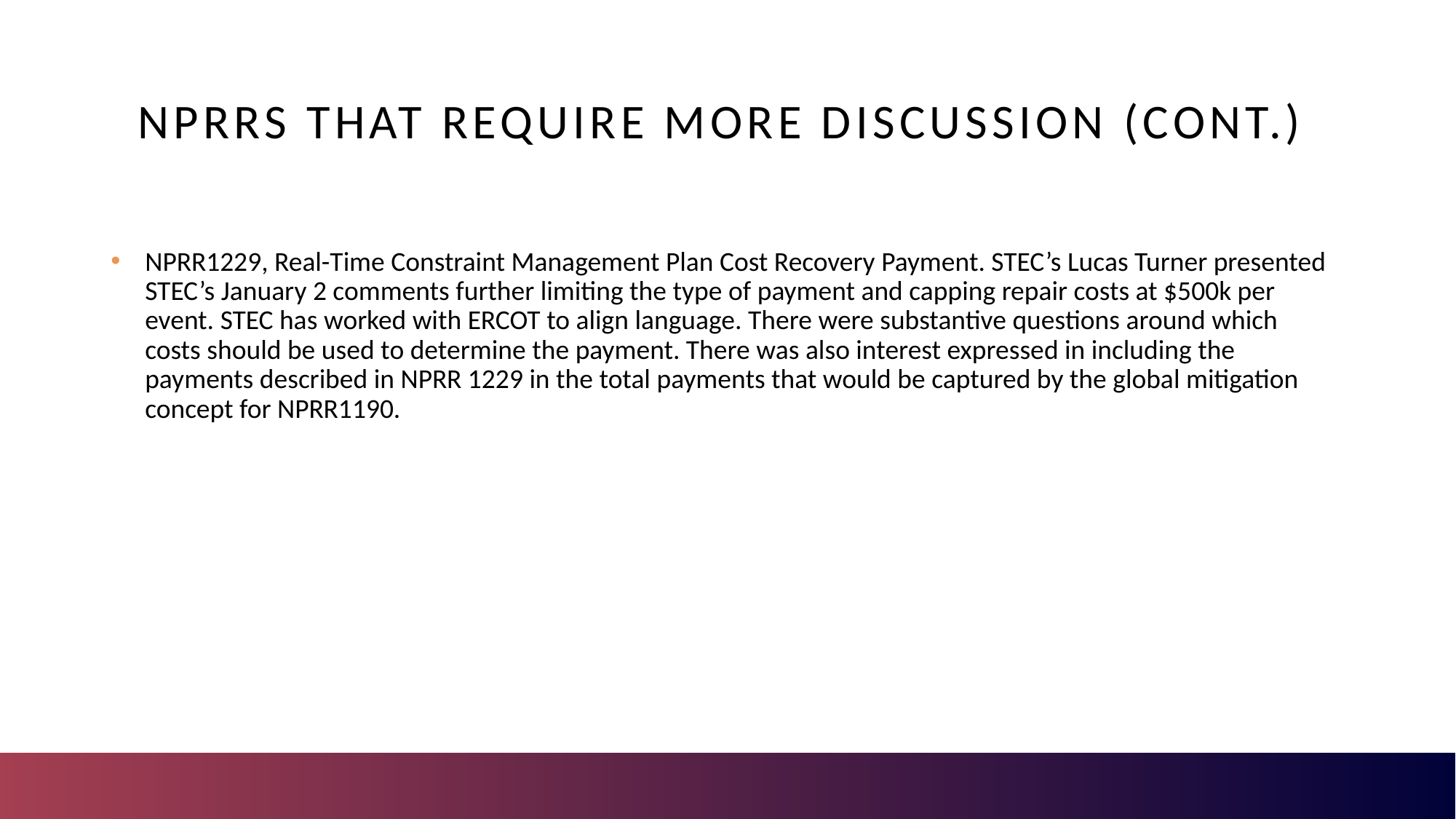

# NPRRS that require more discussion (cont.)
NPRR1229, Real-Time Constraint Management Plan Cost Recovery Payment. STEC’s Lucas Turner presented STEC’s January 2 comments further limiting the type of payment and capping repair costs at $500k per event. STEC has worked with ERCOT to align language. There were substantive questions around which costs should be used to determine the payment. There was also interest expressed in including the payments described in NPRR 1229 in the total payments that would be captured by the global mitigation concept for NPRR1190.